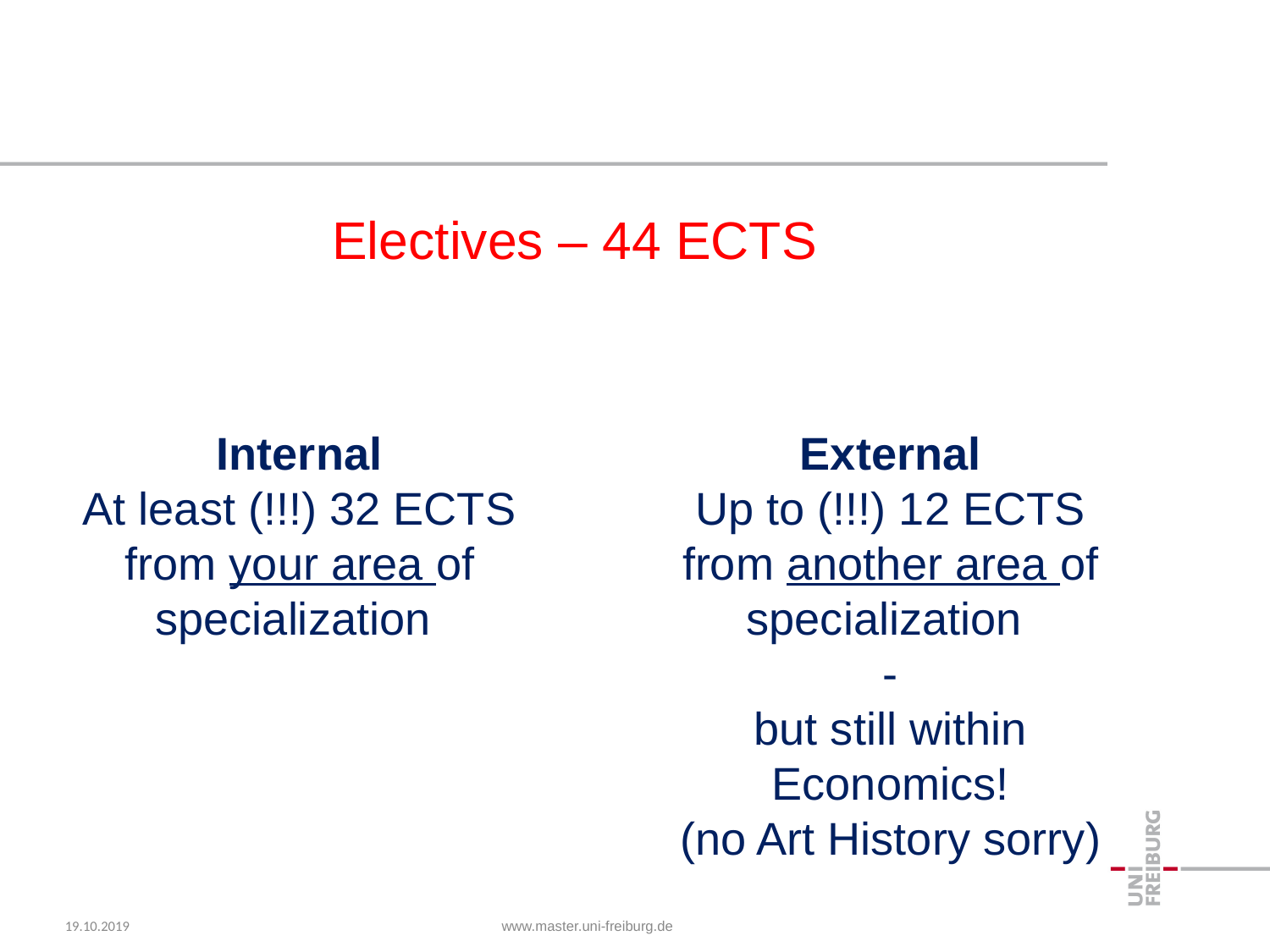

Electives – 44 ECTS

Internal
At least (!!!) 32 ECTS from your area of specialization
External
Up to (!!!) 12 ECTS from another area of specialization
-
but still within Economics!
(no Art History sorry)
19.10.2019
www.master.uni-freiburg.de
39